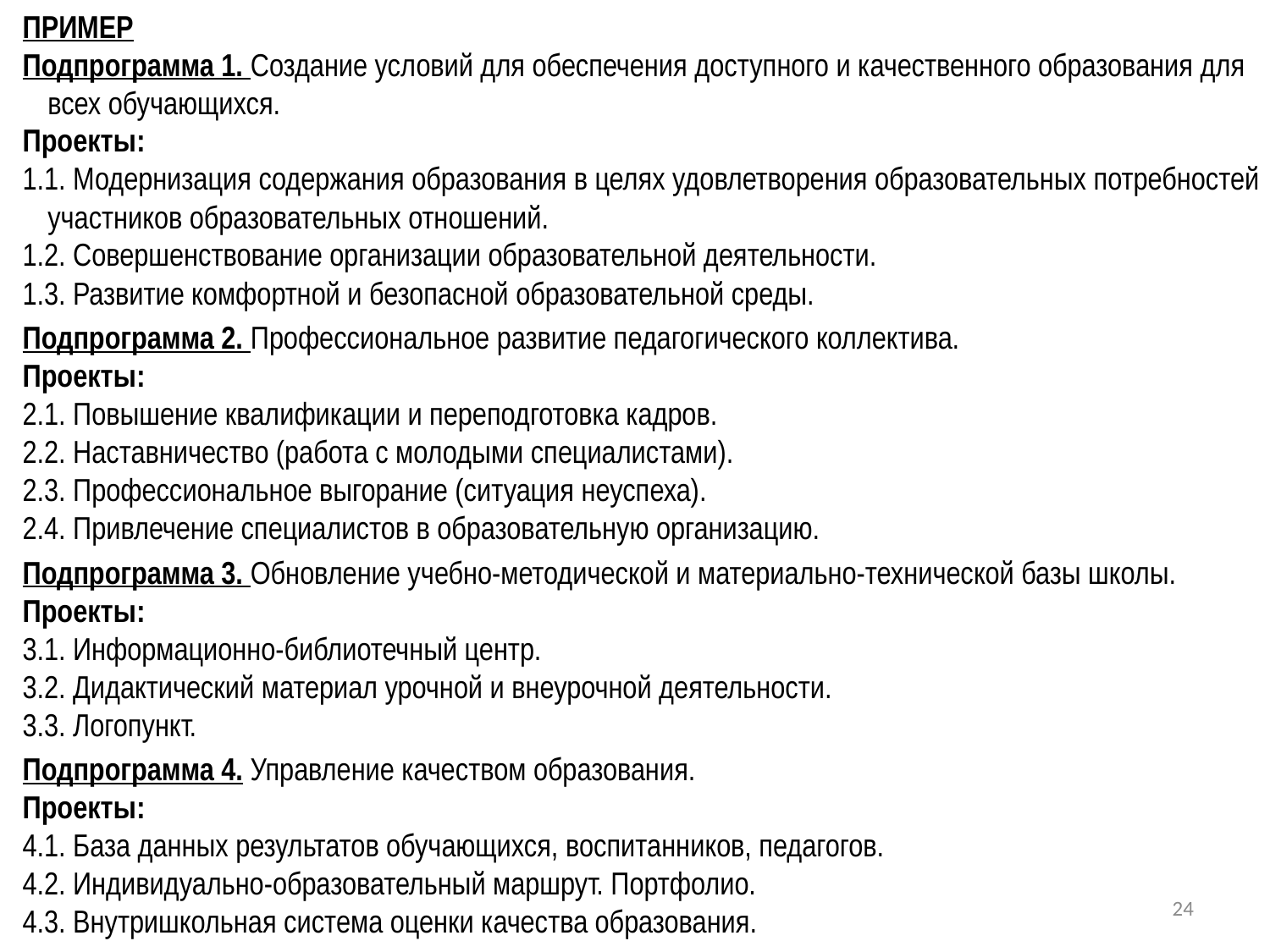

ПРИМЕР
Подпрограмма 1. Создание условий для обеспечения доступного и качественного образования для всех обучающихся.
Проекты:
1.1. Модернизация содержания образования в целях удовлетворения образовательных потребностей участников образовательных отношений.
1.2. Совершенствование организации образовательной деятельности.
1.3. Развитие комфортной и безопасной образовательной среды.

Подпрограмма 2. Профессиональное развитие педагогического коллектива.
Проекты:
2.1. Повышение квалификации и переподготовка кадров.
2.2. Наставничество (работа с молодыми специалистами).
2.3. Профессиональное выгорание (ситуация неуспеха).
2.4. Привлечение специалистов в образовательную организацию.

Подпрограмма 3. Обновление учебно-методической и материально-технической базы школы.
Проекты:
3.1. Информационно-библиотечный центр.
3.2. Дидактический материал урочной и внеурочной деятельности.
3.3. Логопункт.

Подпрограмма 4. Управление качеством образования.
Проекты:
4.1. База данных результатов обучающихся, воспитанников, педагогов.
4.2. Индивидуально-образовательный маршрут. Портфолио.
4.3. Внутришкольная система оценки качества образования.

24